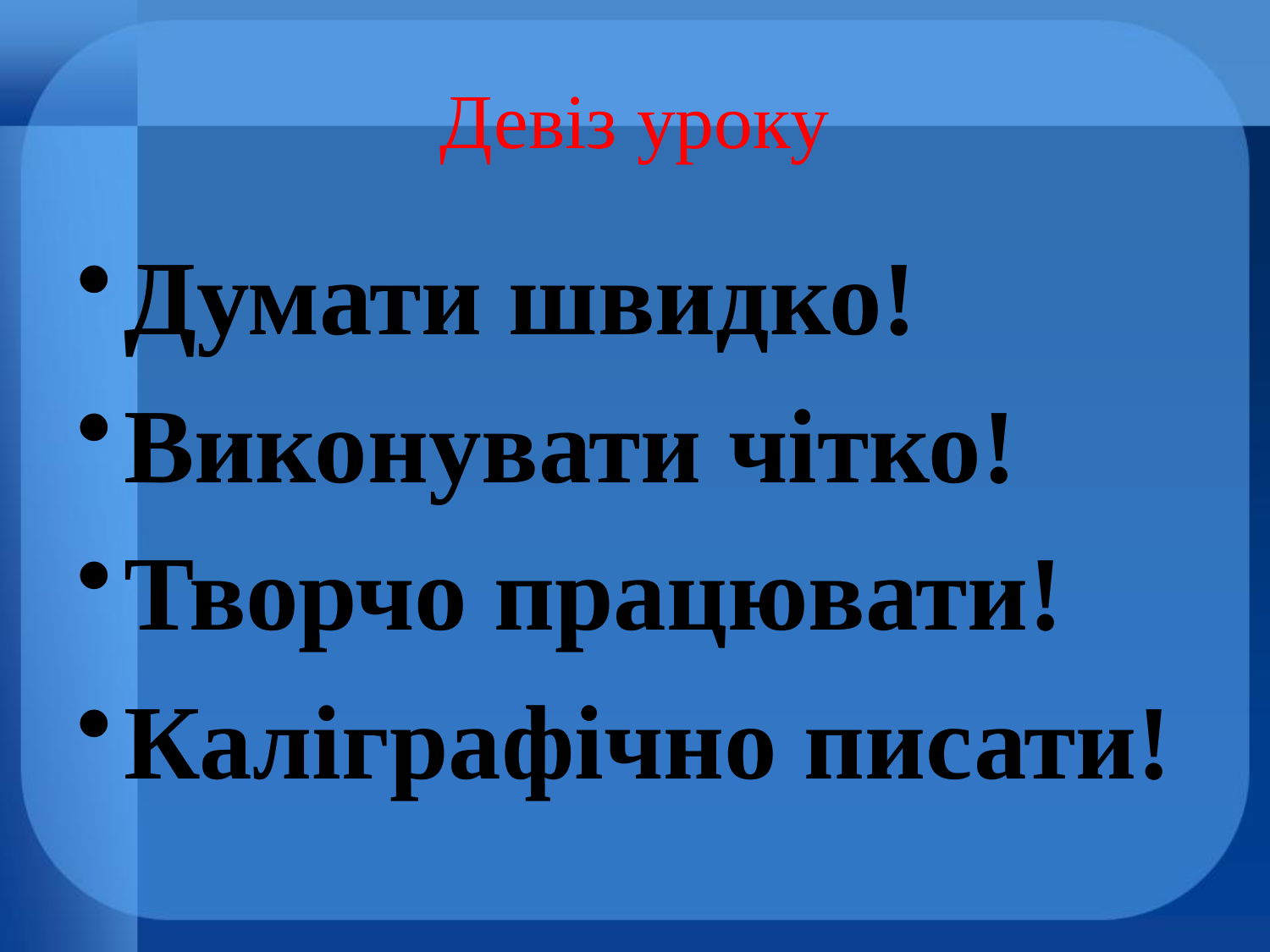

# Девіз уроку
Думати швидко!
Виконувати чітко!
Творчо працювати!
Каліграфічно писати!